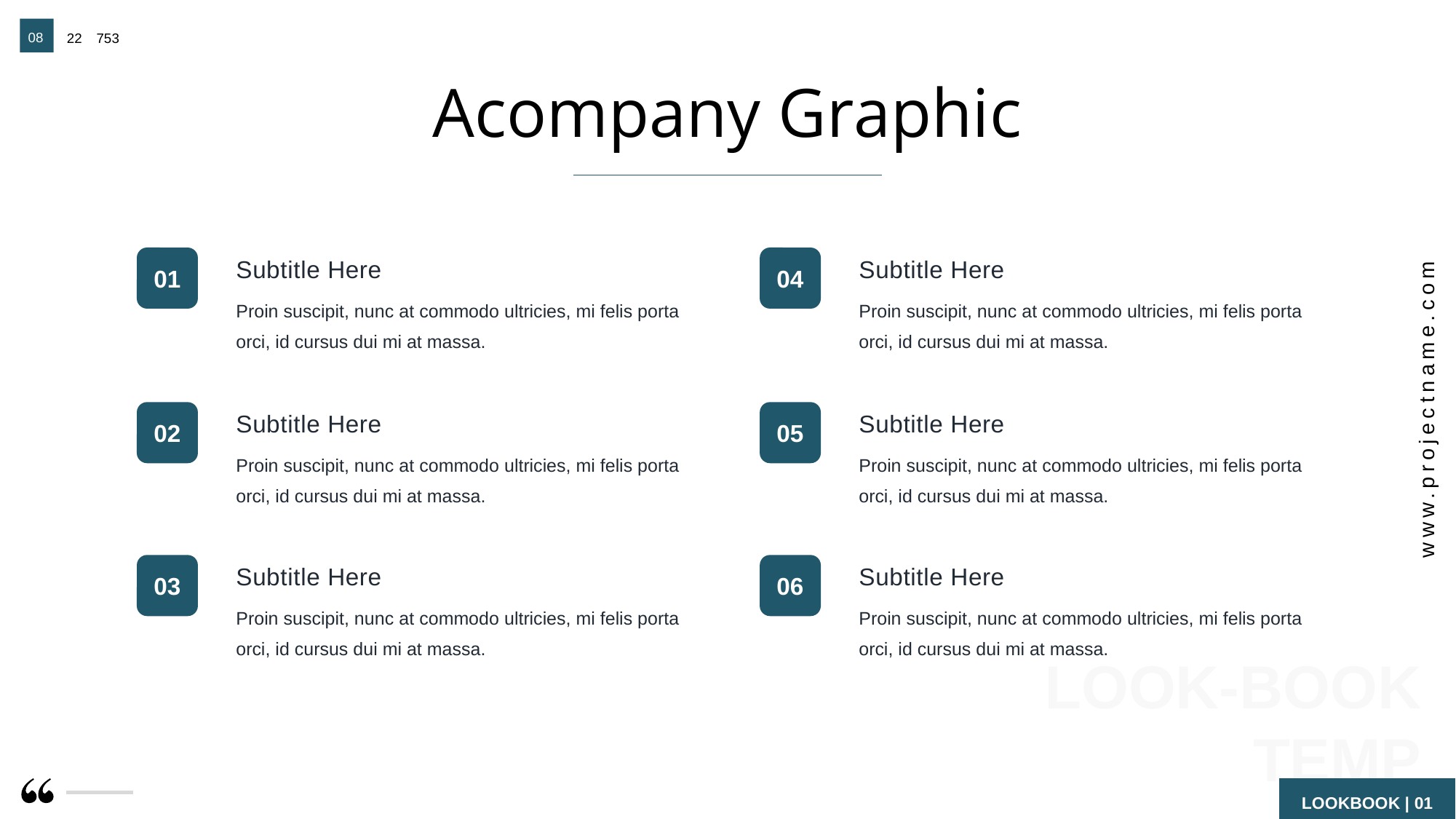

08
22
753
www.projectname.com

LOOKBOOK | 01
Acompany Graphic
01
04
Subtitle Here
Subtitle Here
Proin suscipit, nunc at commodo ultricies, mi felis porta orci, id cursus dui mi at massa.
Proin suscipit, nunc at commodo ultricies, mi felis porta orci, id cursus dui mi at massa.
02
05
Subtitle Here
Subtitle Here
Proin suscipit, nunc at commodo ultricies, mi felis porta orci, id cursus dui mi at massa.
Proin suscipit, nunc at commodo ultricies, mi felis porta orci, id cursus dui mi at massa.
03
06
Subtitle Here
Subtitle Here
Proin suscipit, nunc at commodo ultricies, mi felis porta orci, id cursus dui mi at massa.
Proin suscipit, nunc at commodo ultricies, mi felis porta orci, id cursus dui mi at massa.
LOOK-BOOK TEMP